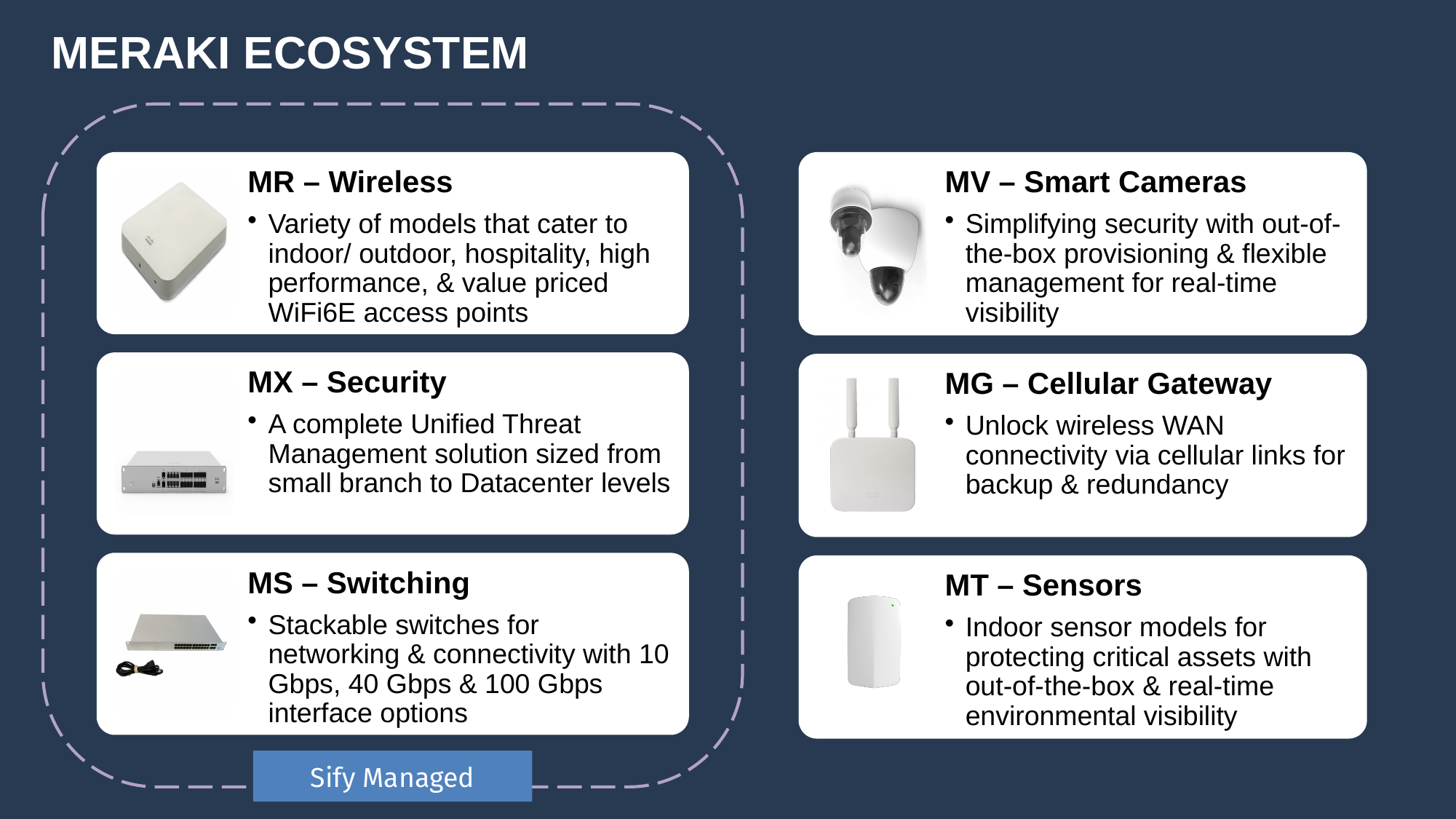

# Meraki Ecosystem

MR – Wireless
Variety of models that cater to indoor/ outdoor, hospitality, high performance, & value priced WiFi6E access points
MX – Security
A complete Unified Threat Management solution sized from small branch to Datacenter levels
MS – Switching
Stackable switches for networking & connectivity with 10 Gbps, 40 Gbps & 100 Gbps interface options
MV – Smart Cameras
Simplifying security with out-of-the-box provisioning & flexible management for real-time visibility
MG – Cellular Gateway
Unlock wireless WAN connectivity via cellular links for backup & redundancy
MT – Sensors
Indoor sensor models for protecting critical assets with out-of-the-box & real-time environmental visibility
Sify Managed